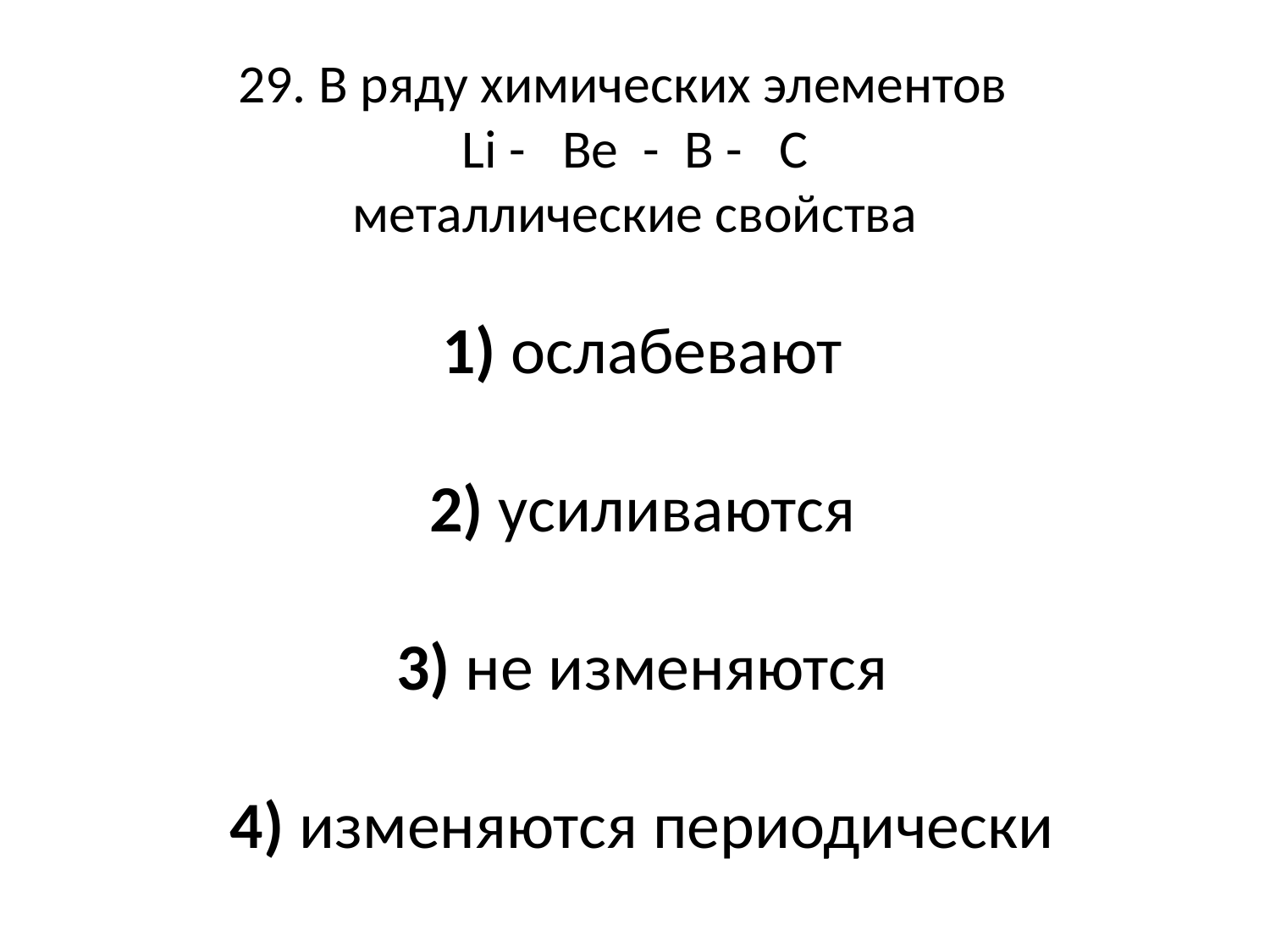

# 29. В ряду химических элементов   Li -   Be  -  B -   C металлические свойства     1) ослабевают     2) усиливаются     3) не изменяются     4) изменяются периодически